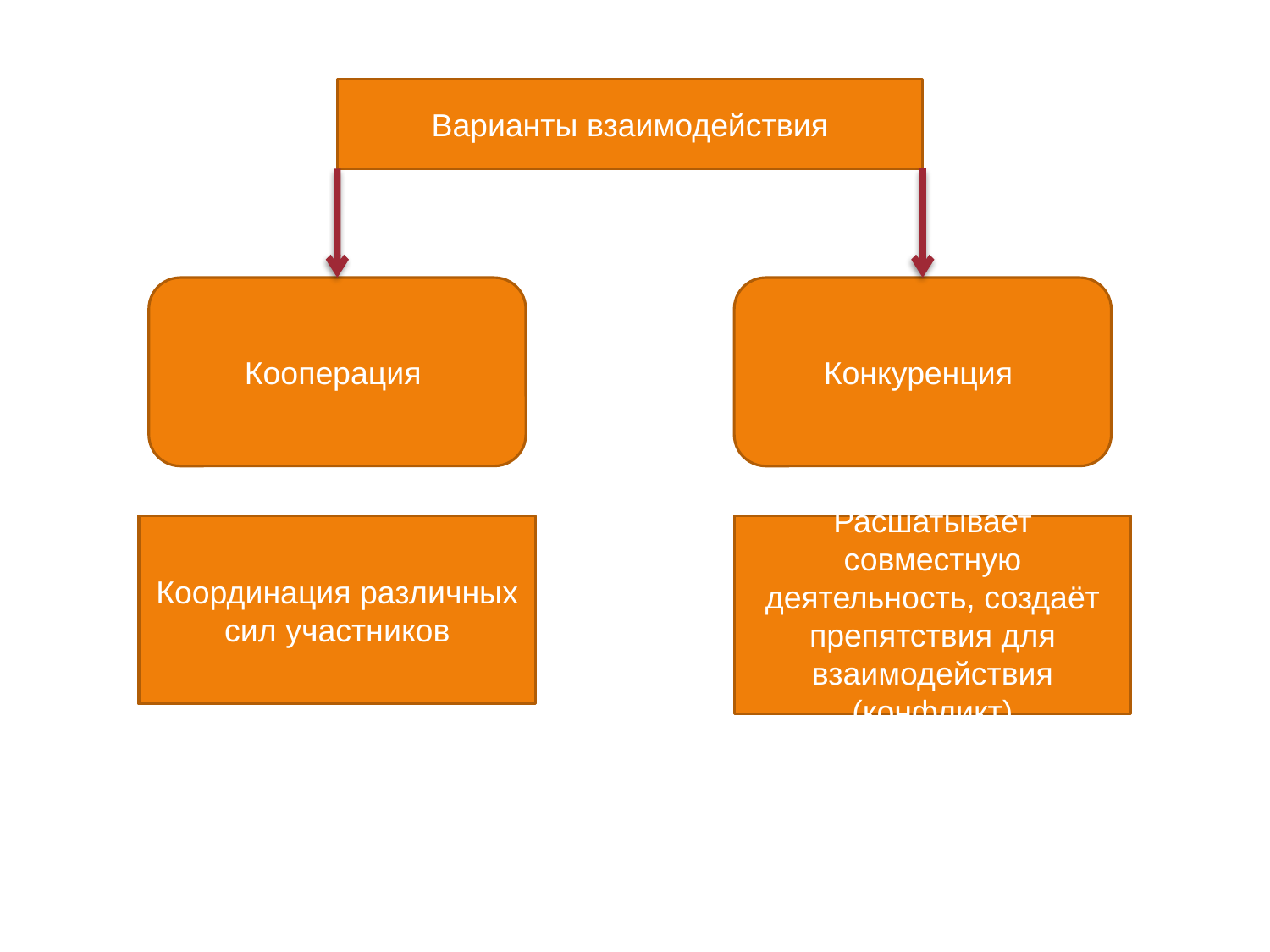

Варианты взаимодействия
Кооперация
Конкуренция
Координация различных сил участников
Расшатывает совместную деятельность, создаёт препятствия для взаимодействия (конфликт)